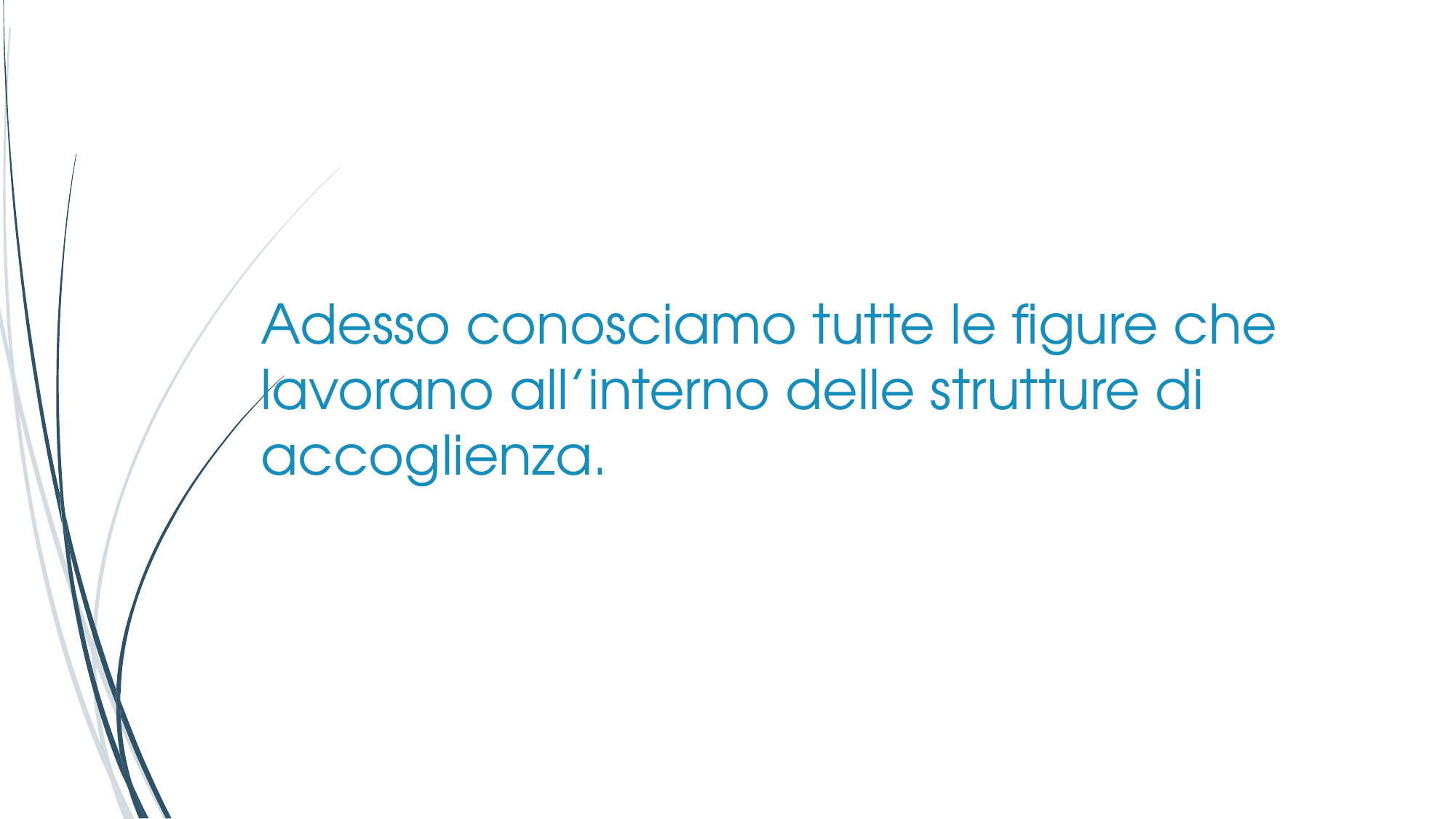

# Adesso conosciamo tutte le figure che lavorano all’interno delle strutture di accoglienza.